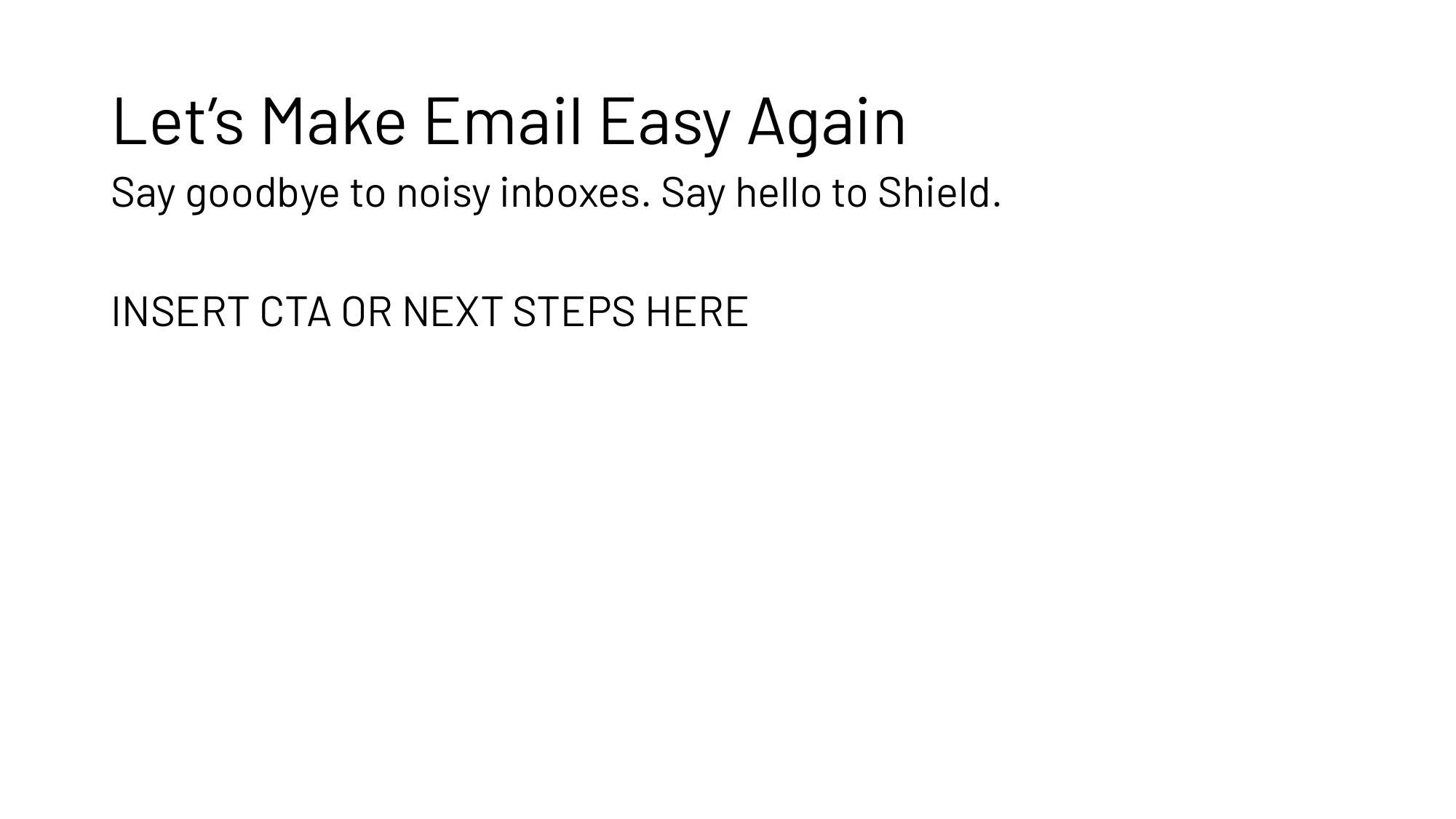

# Let’s Make Email Easy Again
Say goodbye to noisy inboxes. Say hello to Shield.
INSERT CTA OR NEXT STEPS HERE